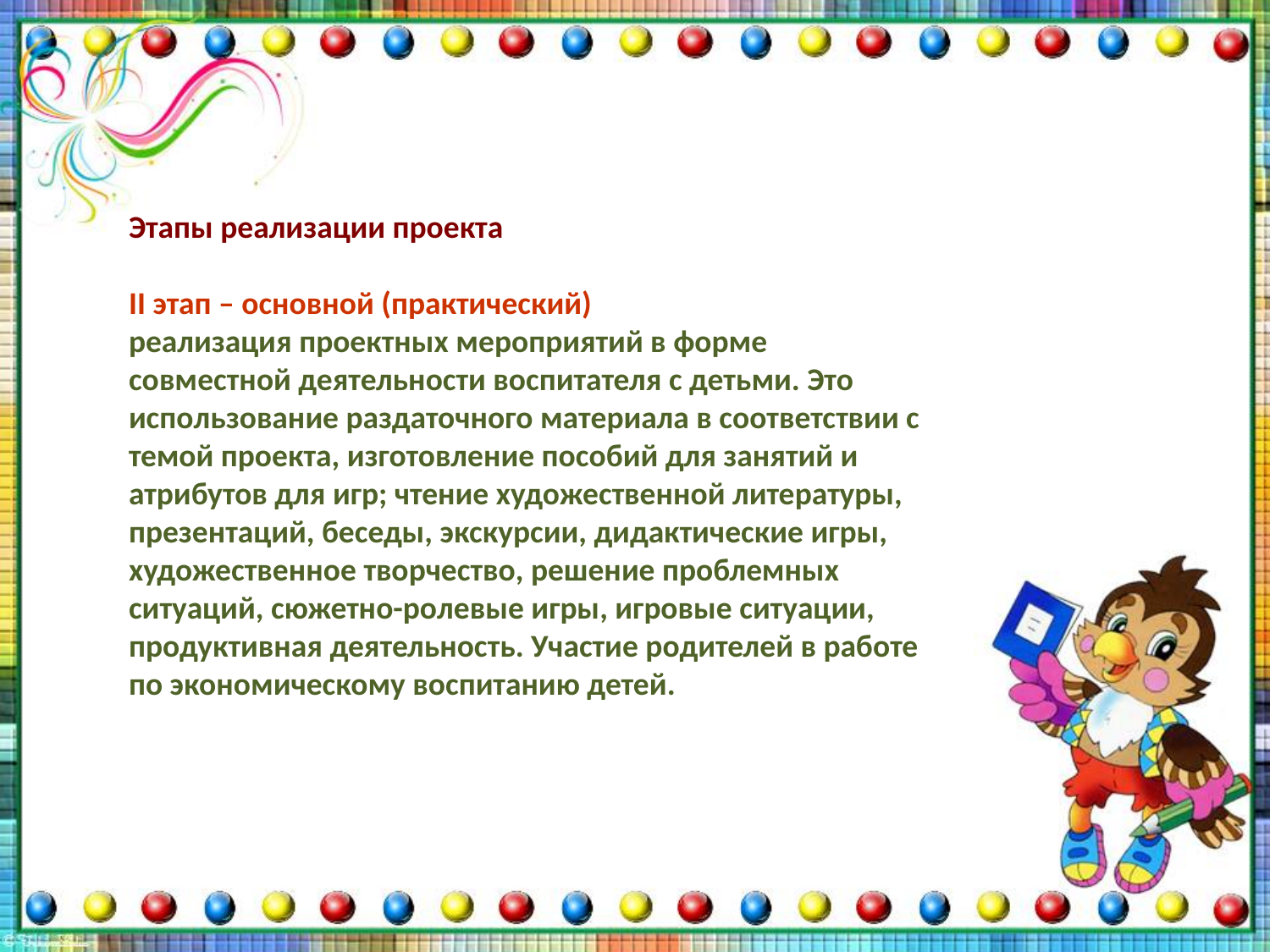

Этапы реализации проекта

II этап – основной (практический)
реализация проектных мероприятий в форме совместной деятельности воспитателя с детьми. Это использование раздаточного материала в соответствии с темой проекта, изготовление пособий для занятий и атрибутов для игр; чтение художественной литературы, презентаций, беседы, экскурсии, дидактические игры, художественное творчество, решение проблемных ситуаций, сюжетно-ролевые игры, игровые ситуации, продуктивная деятельность. Участие родителей в работе по экономическому воспитанию детей.